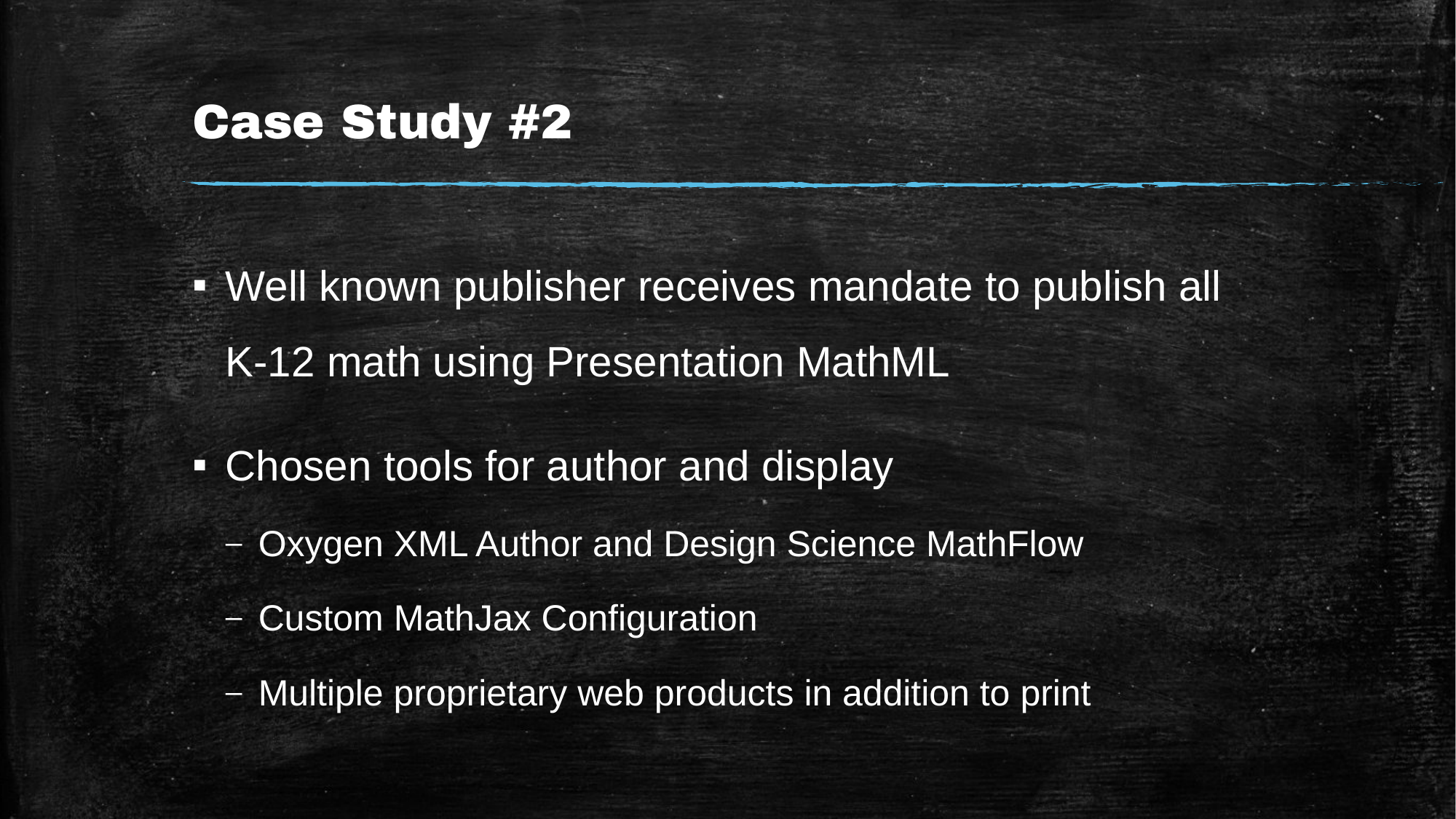

# Case Study #2
Well known publisher receives mandate to publish all K-12 math using Presentation MathML
Chosen tools for author and display
Oxygen XML Author and Design Science MathFlow
Custom MathJax Configuration
Multiple proprietary web products in addition to print